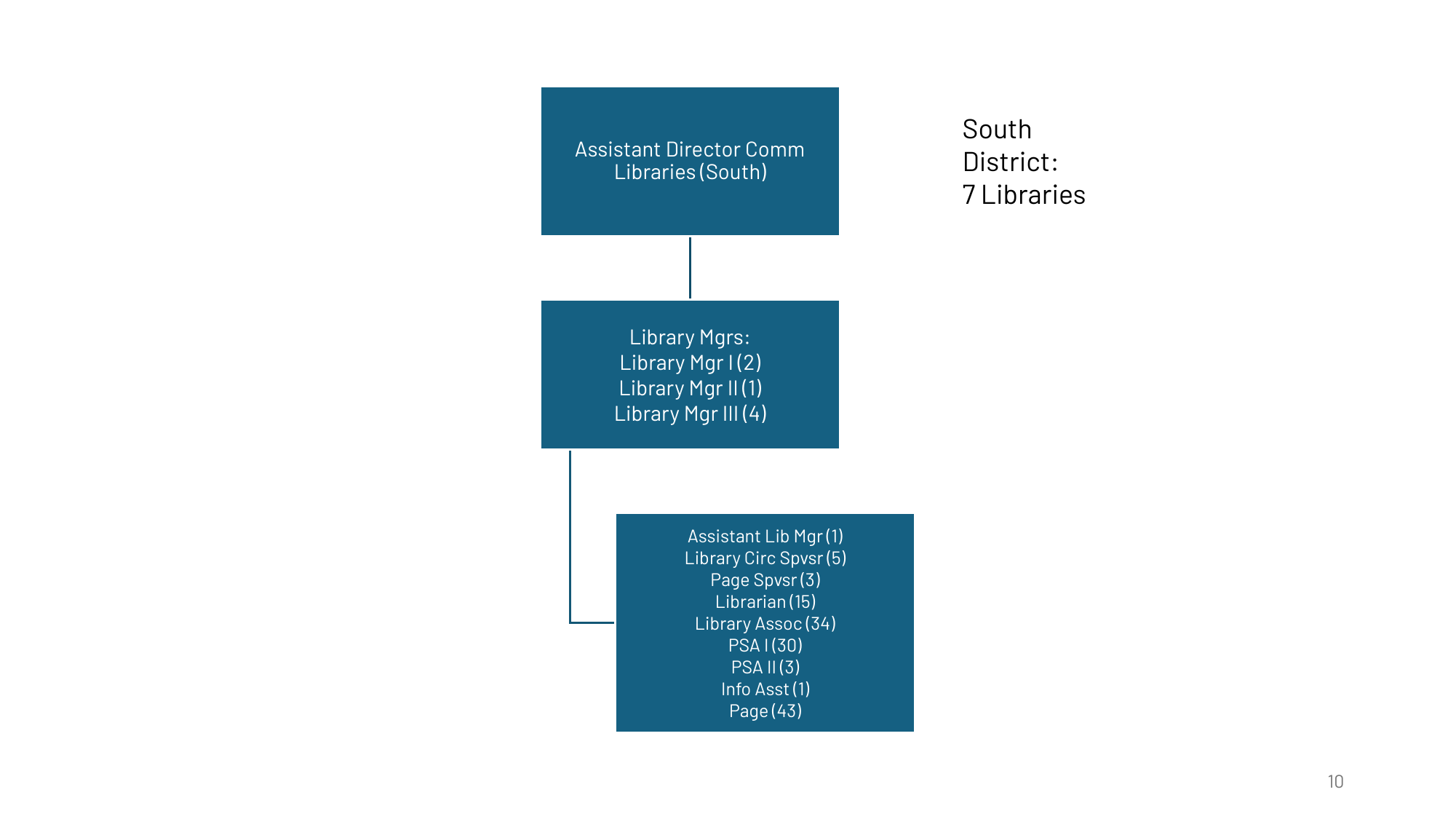

Assistant Director Comm Libraries (South)
Library Mgrs:
Library Mgr I (2)
Library Mgr II (1)
Library Mgr III (4)
Assistant Lib Mgr (1)
Library Circ Spvsr (5)
Page Spvsr (3)
Librarian (15)
Library Assoc (34)
PSA I (30)
PSA II (3)
Info Asst (1)
Page (43)
South District:
7 Libraries
10